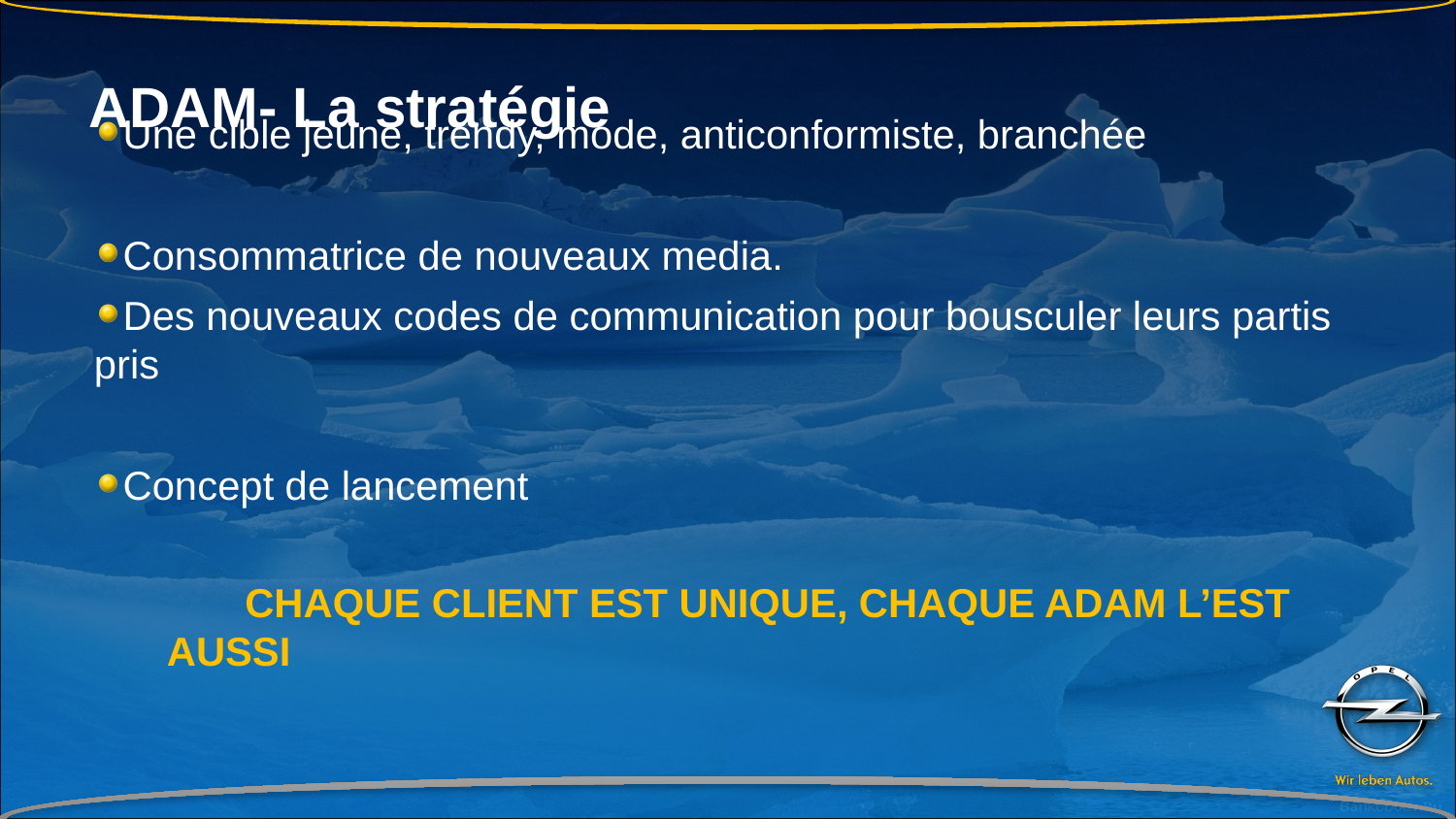

ADAM- La stratégie
Une cible jeune, trendy, mode, anticonformiste, branchée

Consommatrice de nouveaux media.
Des nouveaux codes de communication pour bousculer leurs partis pris

Concept de lancement

       CHAQUE CLIENT EST UNIQUE, CHAQUE ADAM L’EST AUSSI